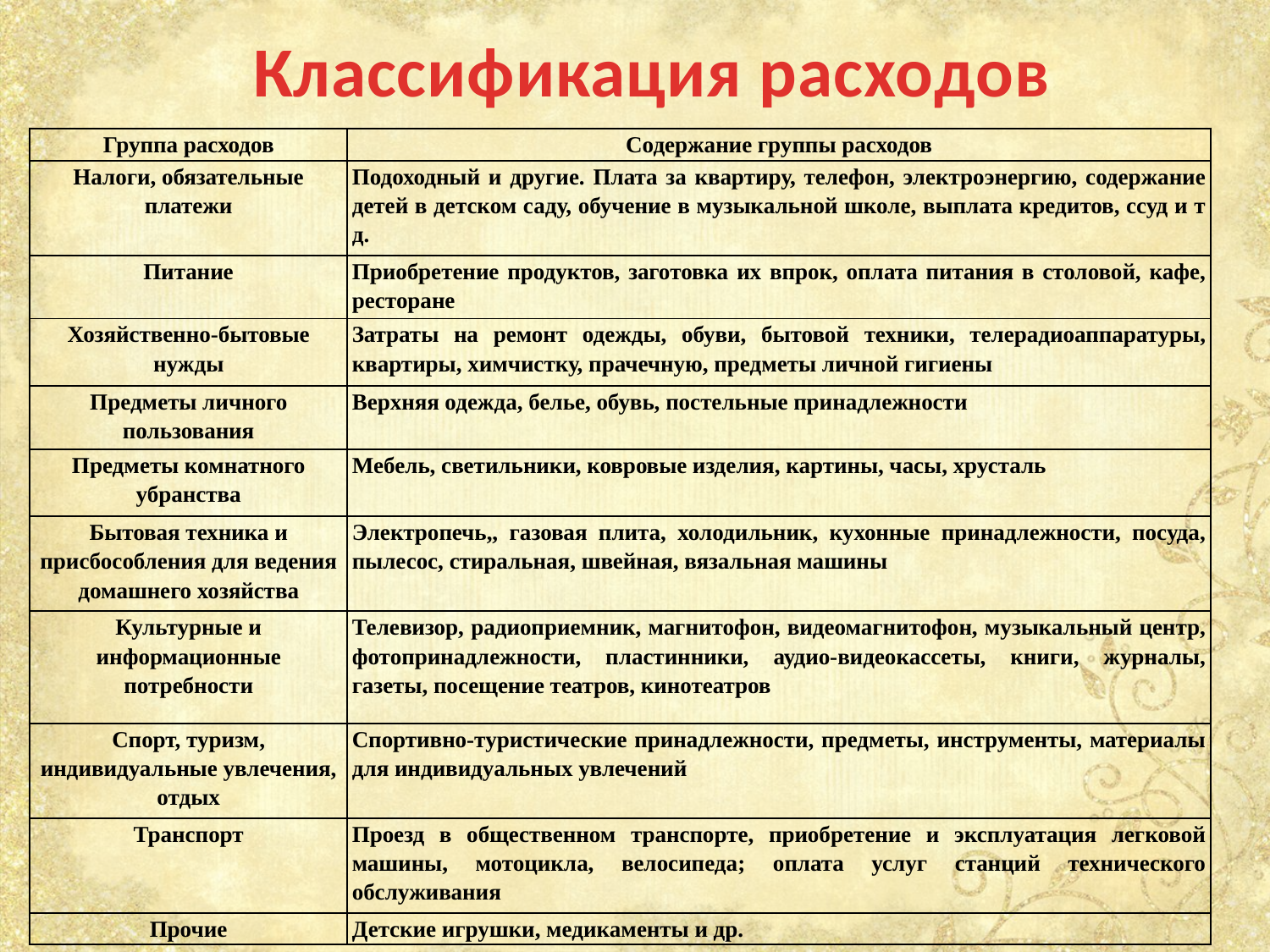

Классификация расходов
| Группа расходов | Содержание группы расходов |
| --- | --- |
| Налоги, обязательные платежи | Подоходный и другие. Плата за квартиру, телефон, электроэнергию, содержание детей в детском саду, обучение в музыкальной школе, выплата кредитов, ссуд и т д. |
| Питание | Приобретение продуктов, заготовка их впрок, оплата питания в столовой, кафе, ресторане |
| Хозяйственно-бытовые нужды | Затраты на ремонт одежды, обуви, бытовой техники, телерадиоаппаратуры, квартиры, химчистку, прачечную, предметы личной гигиены |
| Предметы личного пользования | Верхняя одежда, белье, обувь, постельные принадлежности |
| Предметы комнатного убранства | Мебель, светильники, ковровые изделия, картины, часы, хрусталь |
| Бытовая техника и присбособления для ведения домашнего хозяйства | Электропечь,, газовая плита, холодильник, кухонные принадлежности, посуда, пылесос, стиральная, швейная, вязальная машины |
| Культурные и информационные потребности | Телевизор, радиоприемник, магнитофон, видеомагнитофон, музыкальный центр, фотопринадлежности, пластинники, аудио-видеокассеты, книги, журналы, газеты, посещение театров, кинотеатров |
| Спорт, туризм, индивидуальные увлечения, отдых | Спортивно-туристические принадлежности, предметы, инструменты, материалы для индивидуальных увлечений |
| Транспорт | Проезд в общественном транспорте, приобретение и эксплуатация легковой машины, мотоцикла, велосипеда; оплата услуг станций технического обслуживания |
| Прочие | Детские игрушки, медикаменты и др. |